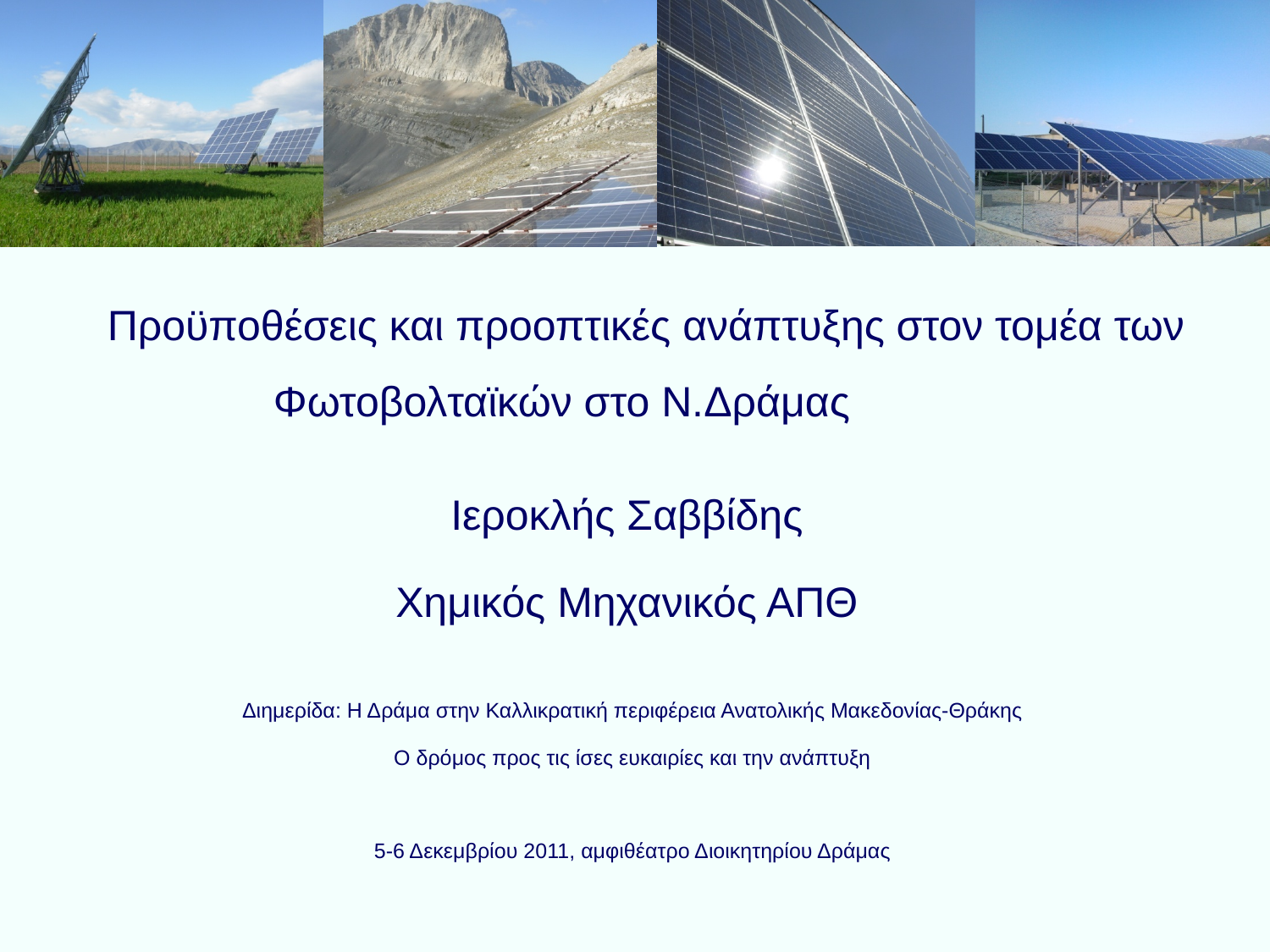

Προϋποθέσεις και προοπτικές ανάπτυξης στον τομέα των
              Φωτοβολταϊκών στο Ν.Δράμας

Ιεροκλής Σαββίδης
Χημικός Μηχανικός ΑΠΘ

Διημερίδα: Η Δράμα στην Καλλικρατική περιφέρεια Ανατολικής Μακεδονίας-Θράκης
Ο δρόμος προς τις ίσες ευκαιρίες και την ανάπτυξη

5-6 Δεκεμβρίου 2011, αμφιθέατρο Διοικητηρίου Δράμας